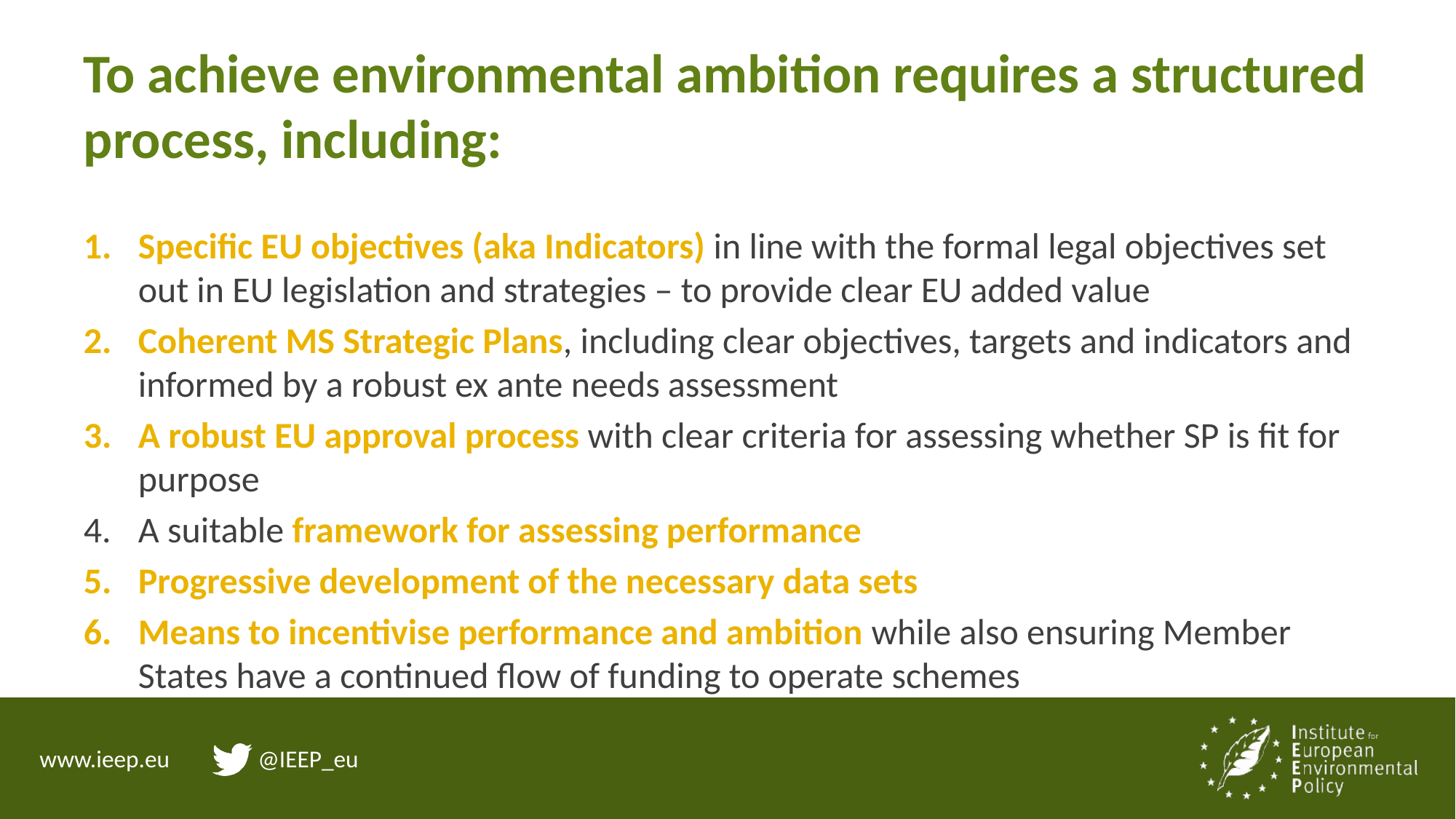

# To achieve environmental ambition requires a structured process, including:
Specific EU objectives (aka Indicators) in line with the formal legal objectives set out in EU legislation and strategies – to provide clear EU added value
Coherent MS Strategic Plans, including clear objectives, targets and indicators and informed by a robust ex ante needs assessment
A robust EU approval process with clear criteria for assessing whether SP is fit for purpose
A suitable framework for assessing performance
Progressive development of the necessary data sets
Means to incentivise performance and ambition while also ensuring Member States have a continued flow of funding to operate schemes